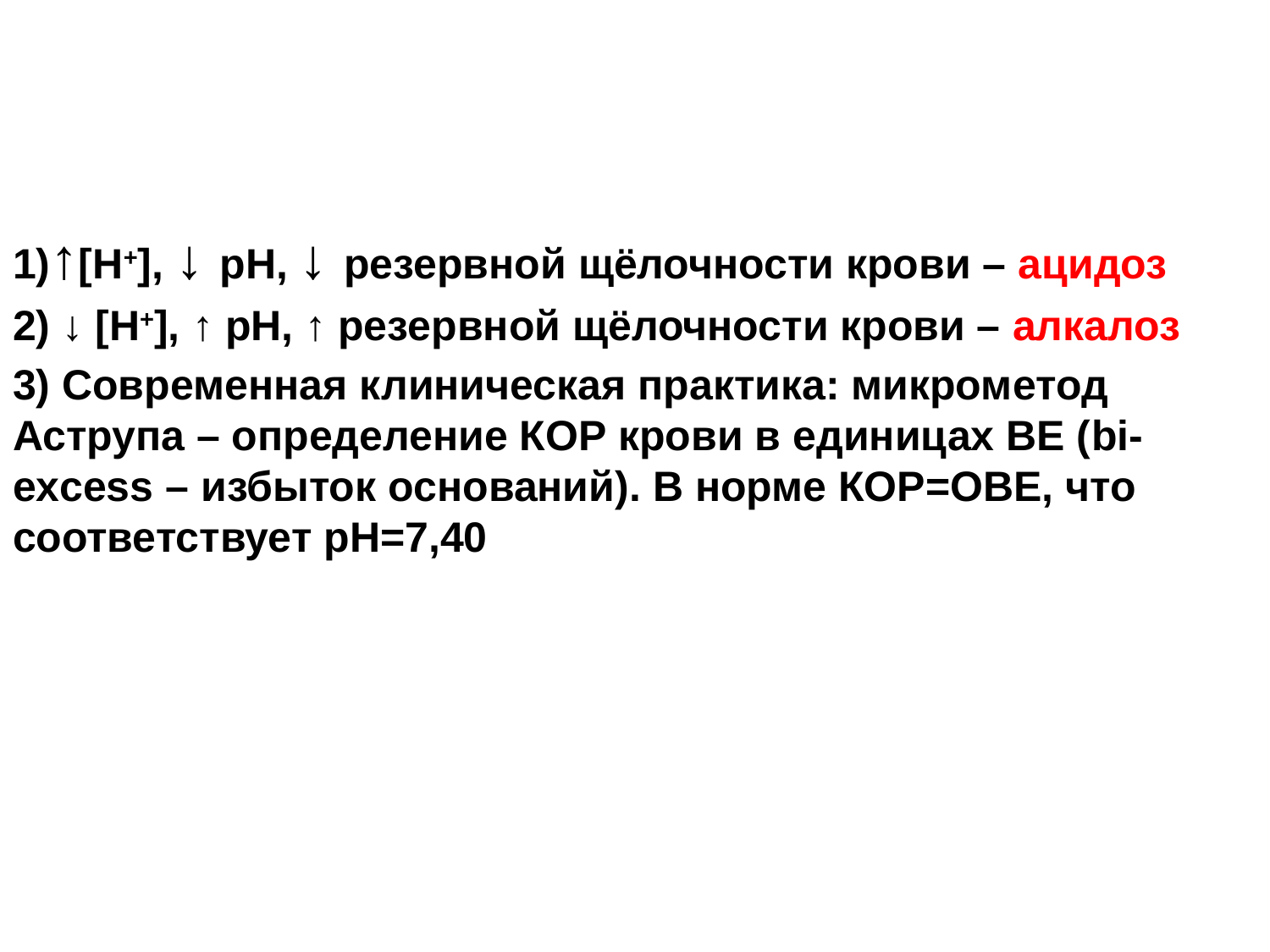

#
1)↑[H+], ↓ pH, ↓ резервной щёлочности крови – ацидоз
2) ↓ [H+], ↑ pH, ↑ резервной щёлочности крови – алкалоз
3) Современная клиническая практика: микрометод Аструпа – определение КОР крови в единицах ВЕ (bi-excess – избыток оснований). В норме КОР=ОВЕ, что соответствует рН=7,40